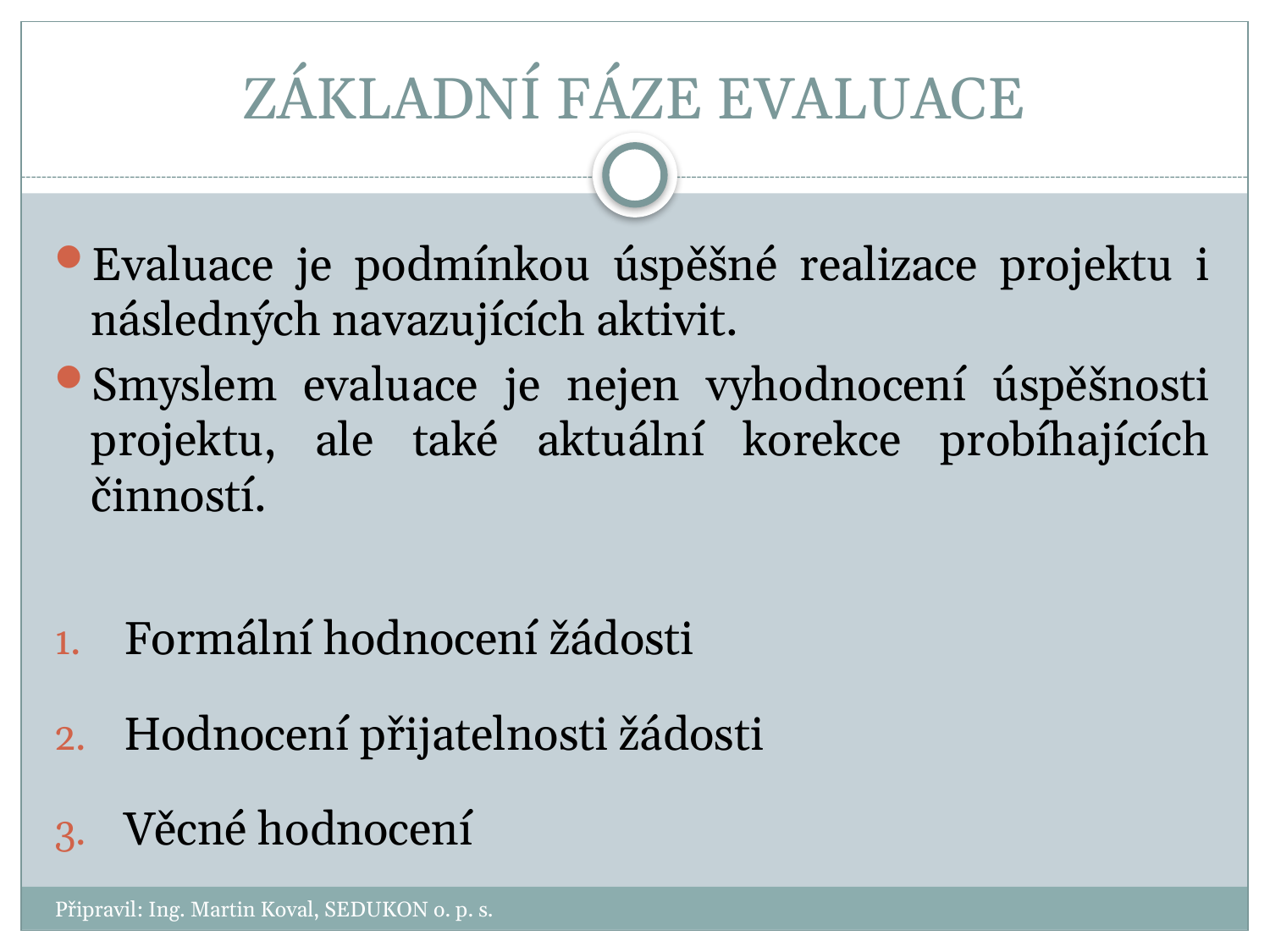

# ZÁKLADNÍ FÁZE EVALUACE
Evaluace je podmínkou úspěšné realizace projektu i následných navazujících aktivit.
Smyslem evaluace je nejen vyhodnocení úspěšnosti projektu, ale také aktuální korekce probíhajících činností.

Formální hodnocení žádosti
Hodnocení přijatelnosti žádosti
Věcné hodnocení
Připravil: Ing. Martin Koval, SEDUKON o. p. s.